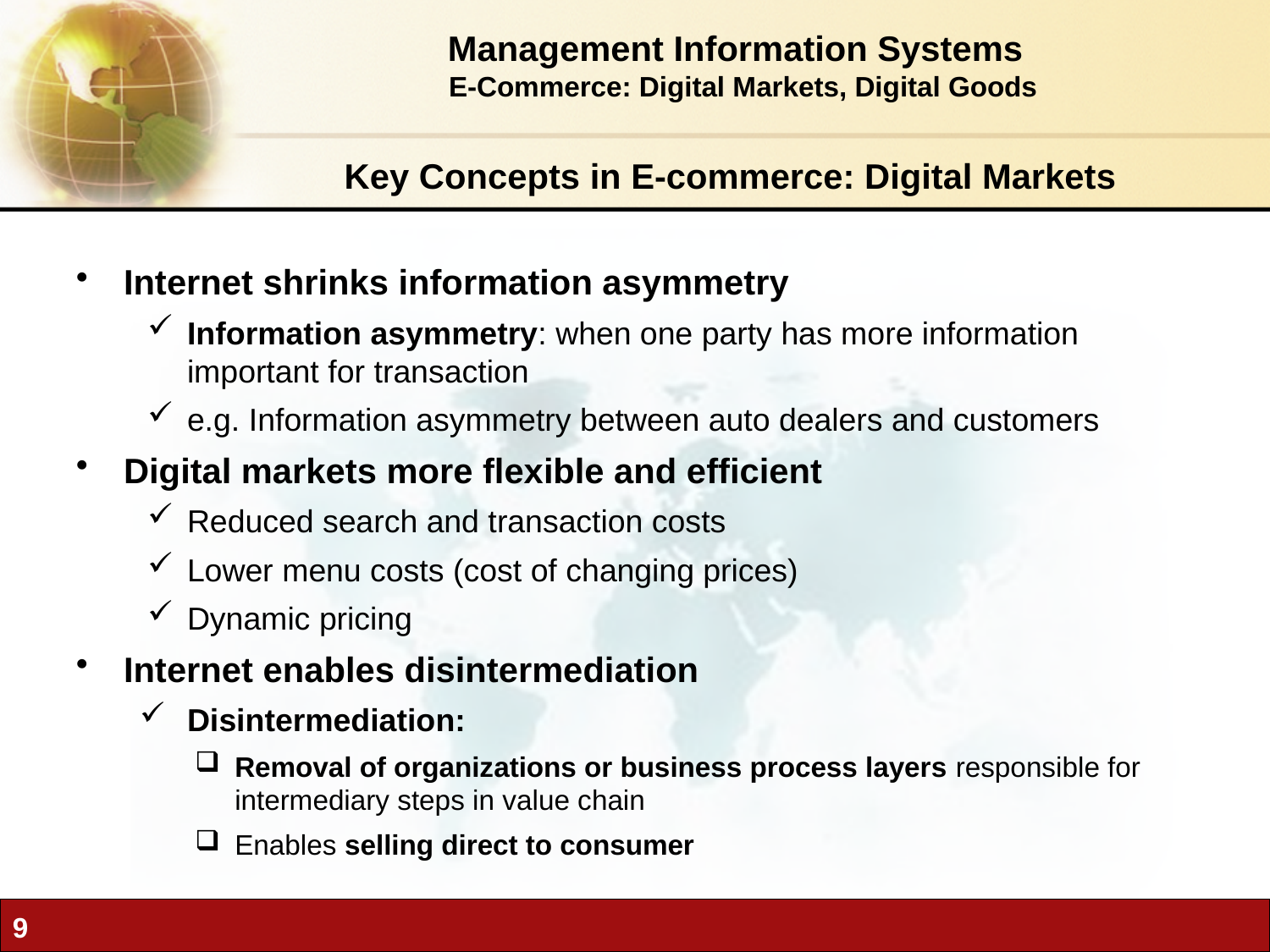

Management Information Systems
  E-Commerce: Digital Markets, Digital Goods
Key Concepts in E-commerce: Digital Markets
Internet shrinks information asymmetry
Information asymmetry: when one party has more information important for transaction
e.g. Information asymmetry between auto dealers and customers
Digital markets more flexible and efficient
Reduced search and transaction costs
Lower menu costs (cost of changing prices)
Dynamic pricing
Internet enables disintermediation
Disintermediation:
Removal of organizations or business process layers responsible for intermediary steps in value chain
Enables selling direct to consumer